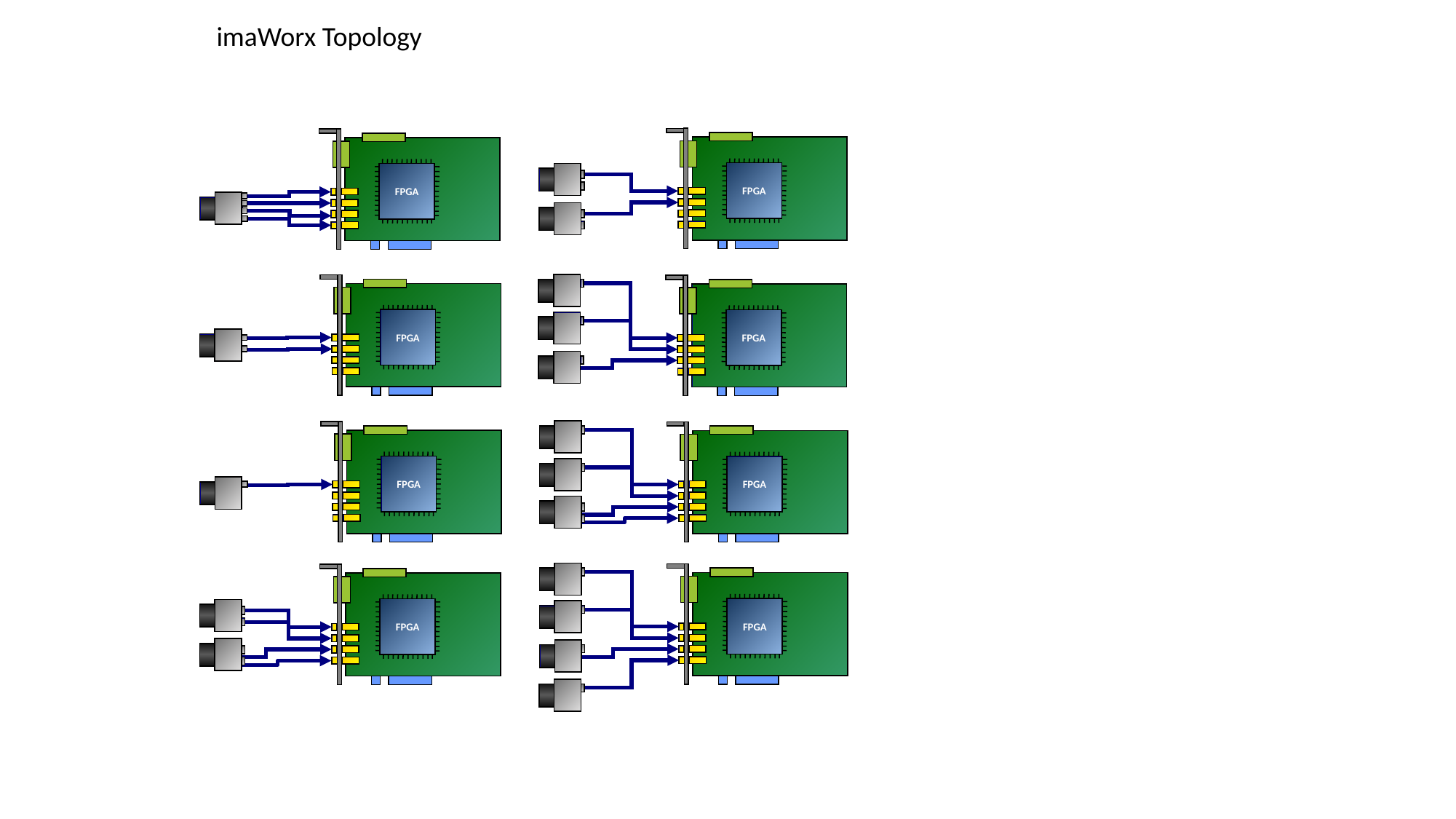

imaWorx Topology

FPGA

FPGA

FPGA

FPGA

FPGA

FPGA

FPGA

FPGA